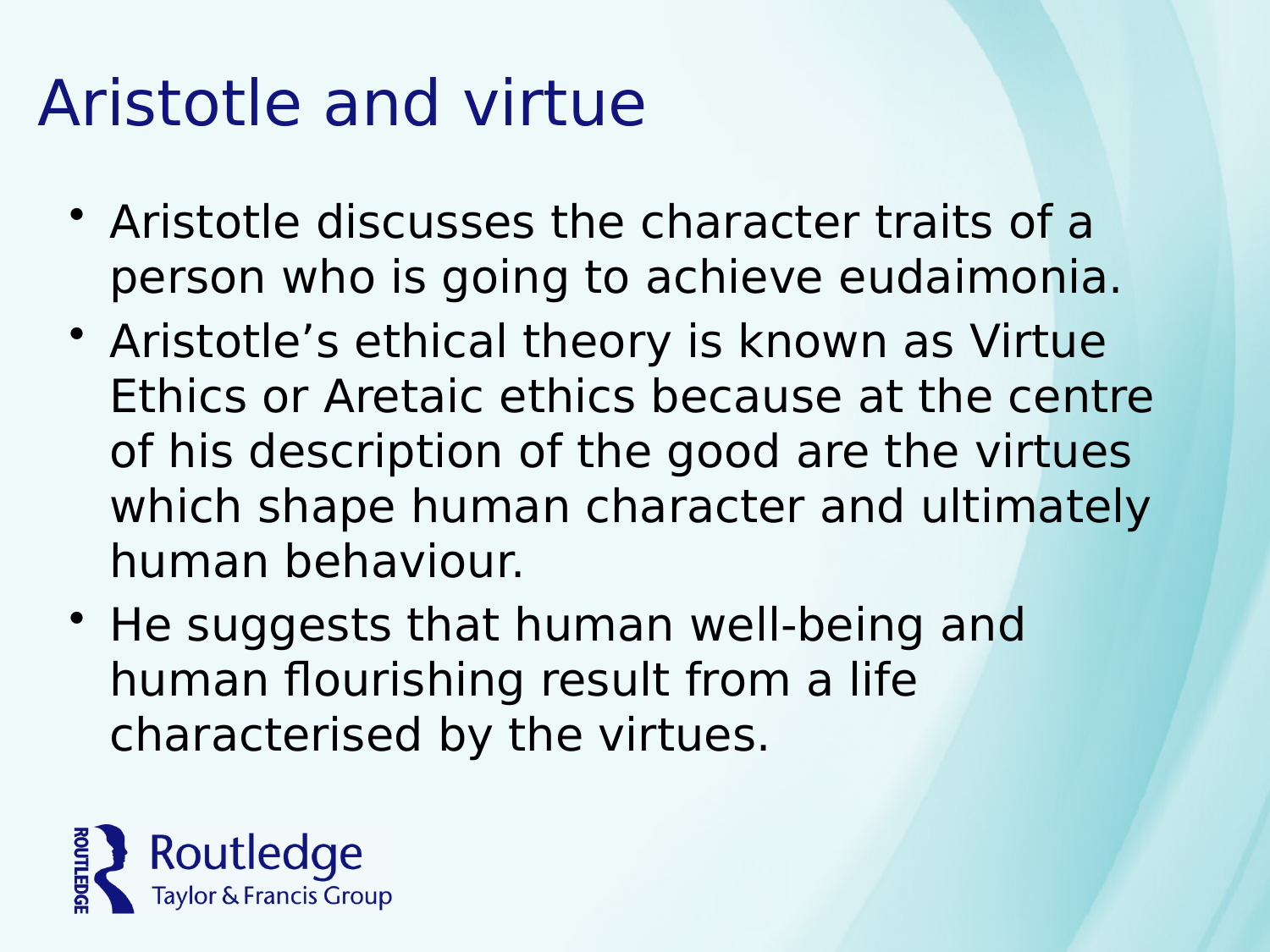

# Aristotle and virtue
Aristotle discusses the character traits of a person who is going to achieve eudaimonia.
Aristotle’s ethical theory is known as Virtue Ethics or Aretaic ethics because at the centre of his description of the good are the virtues which shape human character and ultimately human behaviour.
He suggests that human well-being and human flourishing result from a life characterised by the virtues.